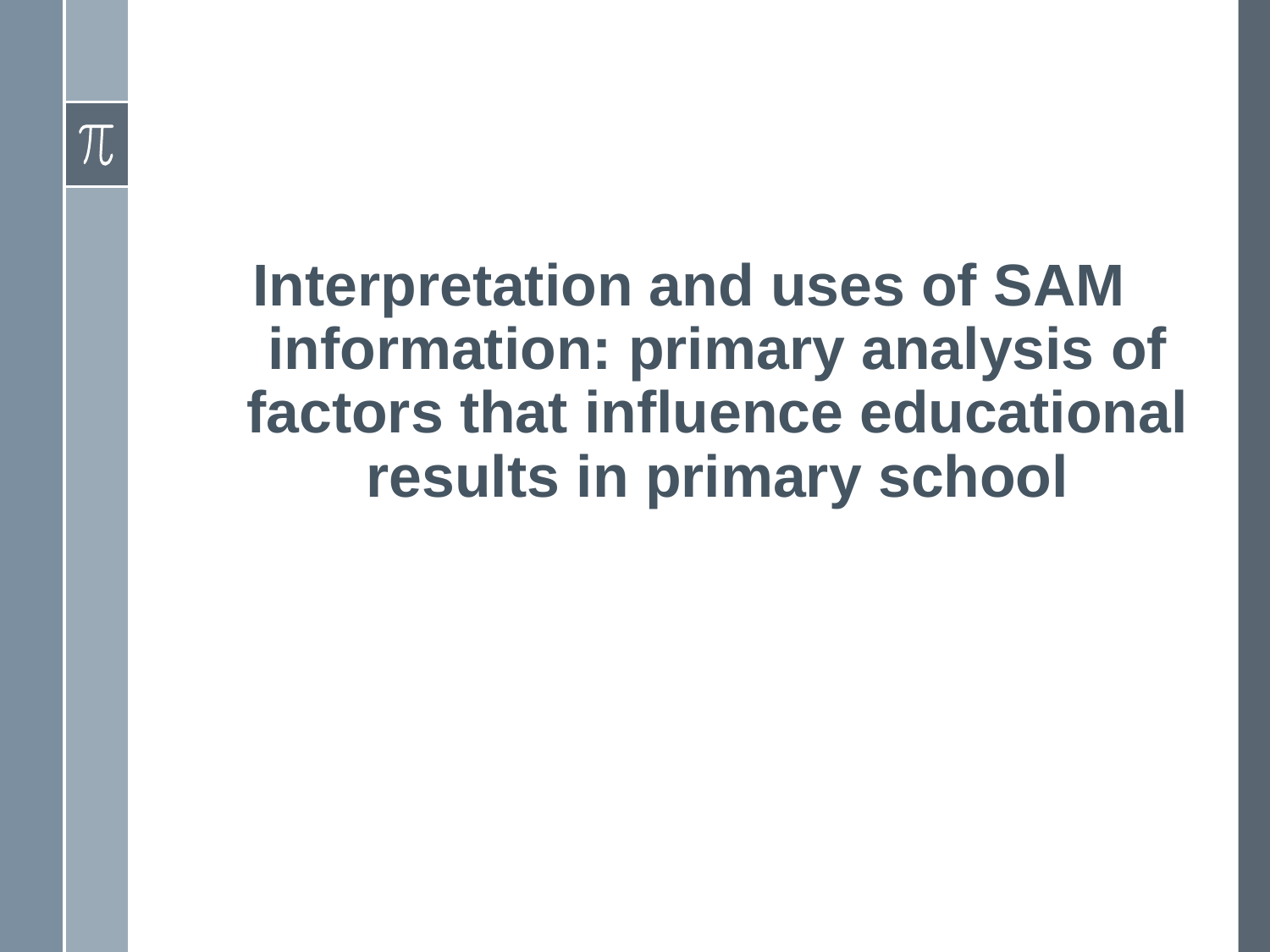

# Interpretation and uses of SAM information: primary analysis of factors that influence educational results in primary school